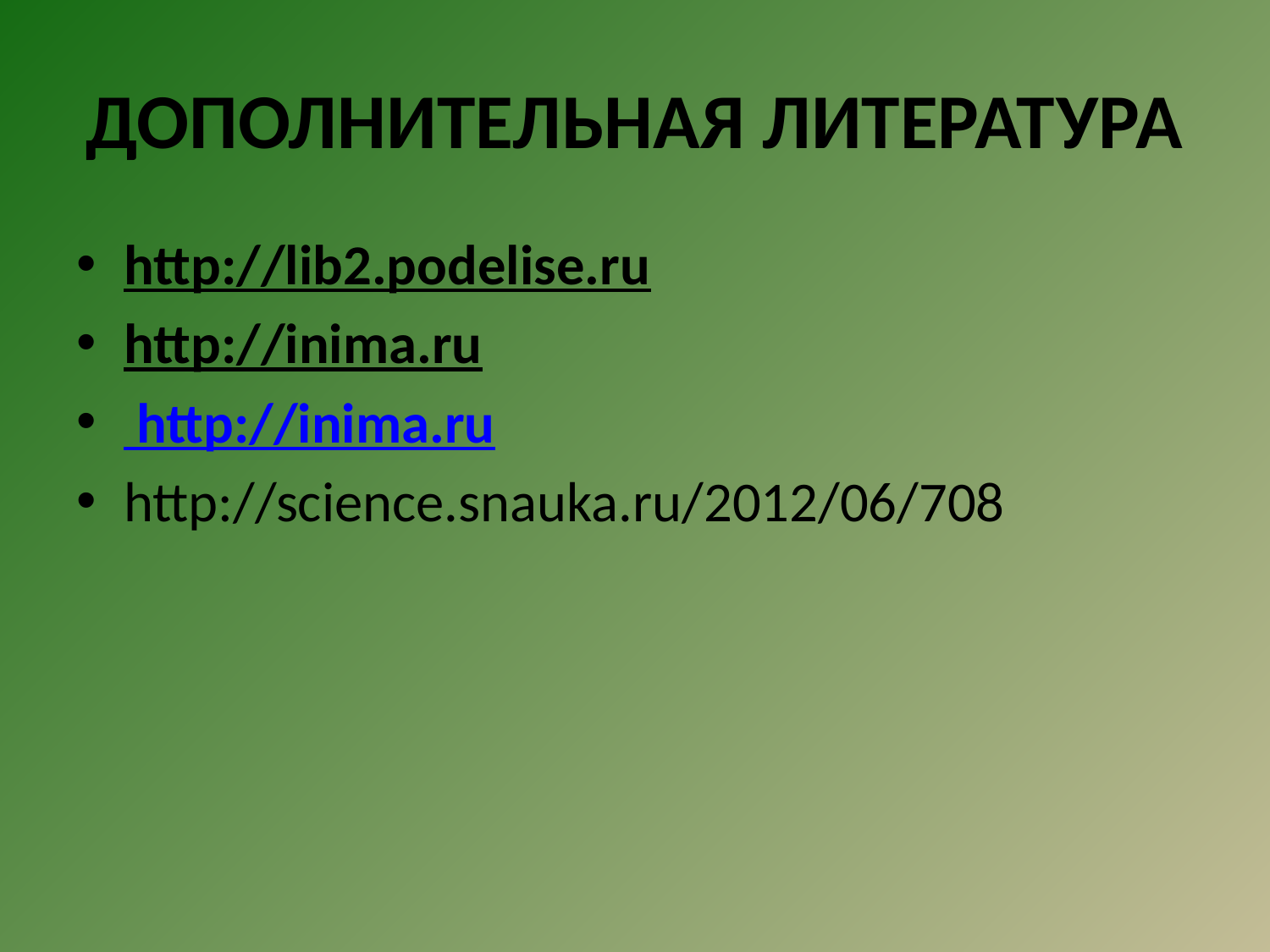

# ДОПОЛНИТЕЛЬНАЯ ЛИТЕРАТУРА
http://lib2.podelise.ru
http://inima.ru
 http://inima.ru
http://science.snauka.ru/2012/06/708